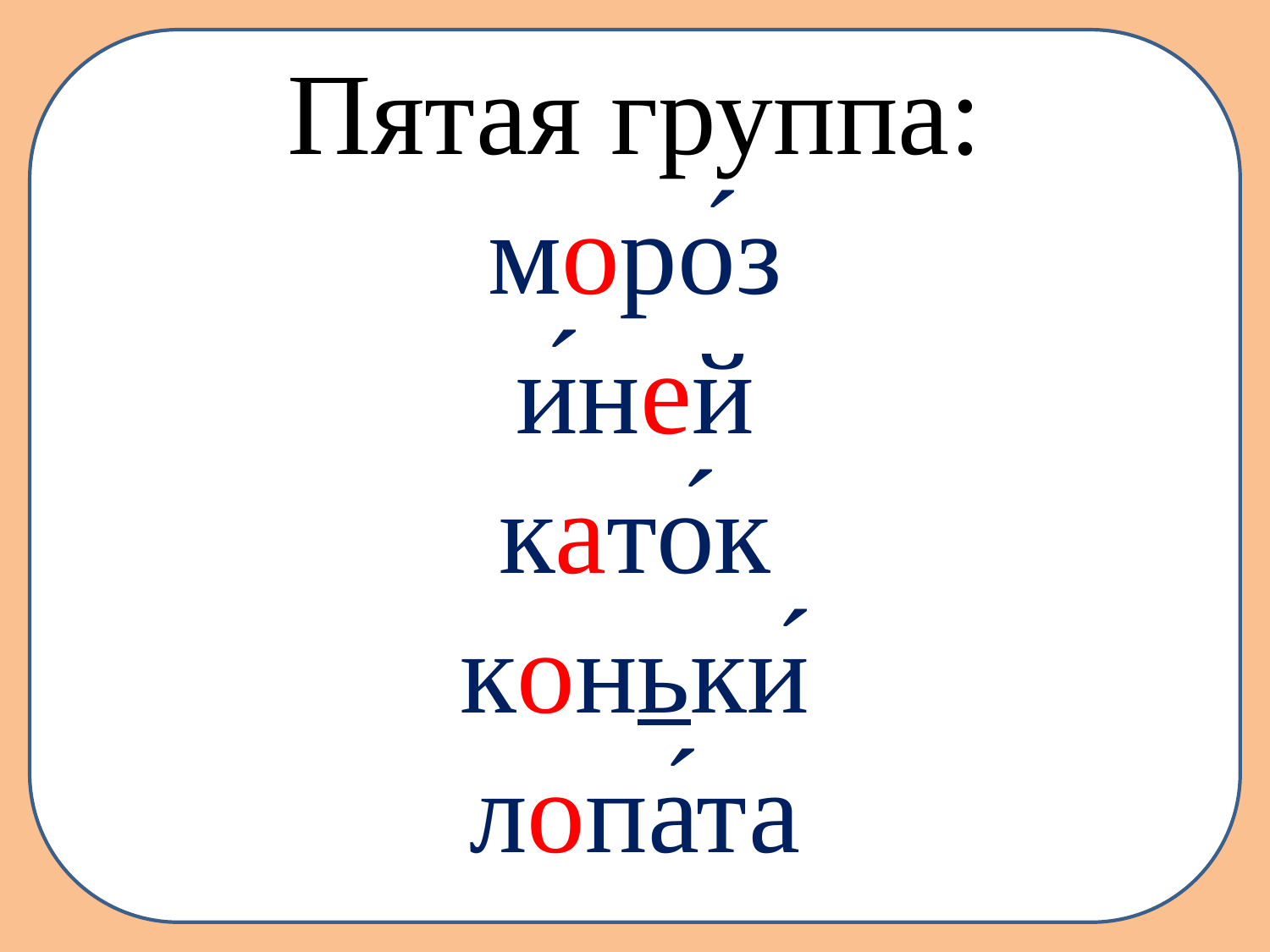

Пятая группа:
моро́з
и́ней
като́к
коньки́
лопа́та